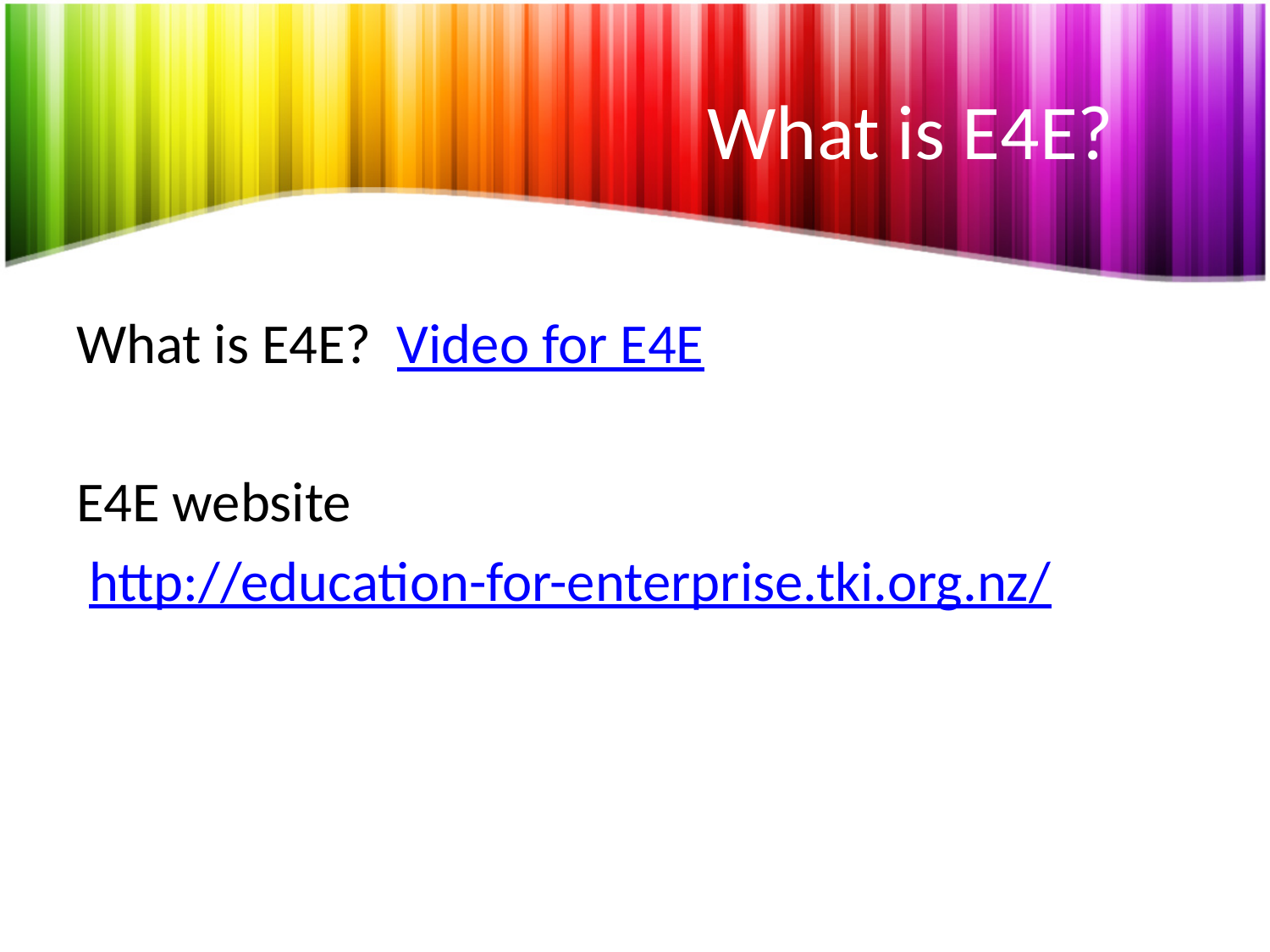

# What is E4E?

What is E4E?  Video for E4E

E4E website
 http://education-for-enterprise.tki.org.nz/